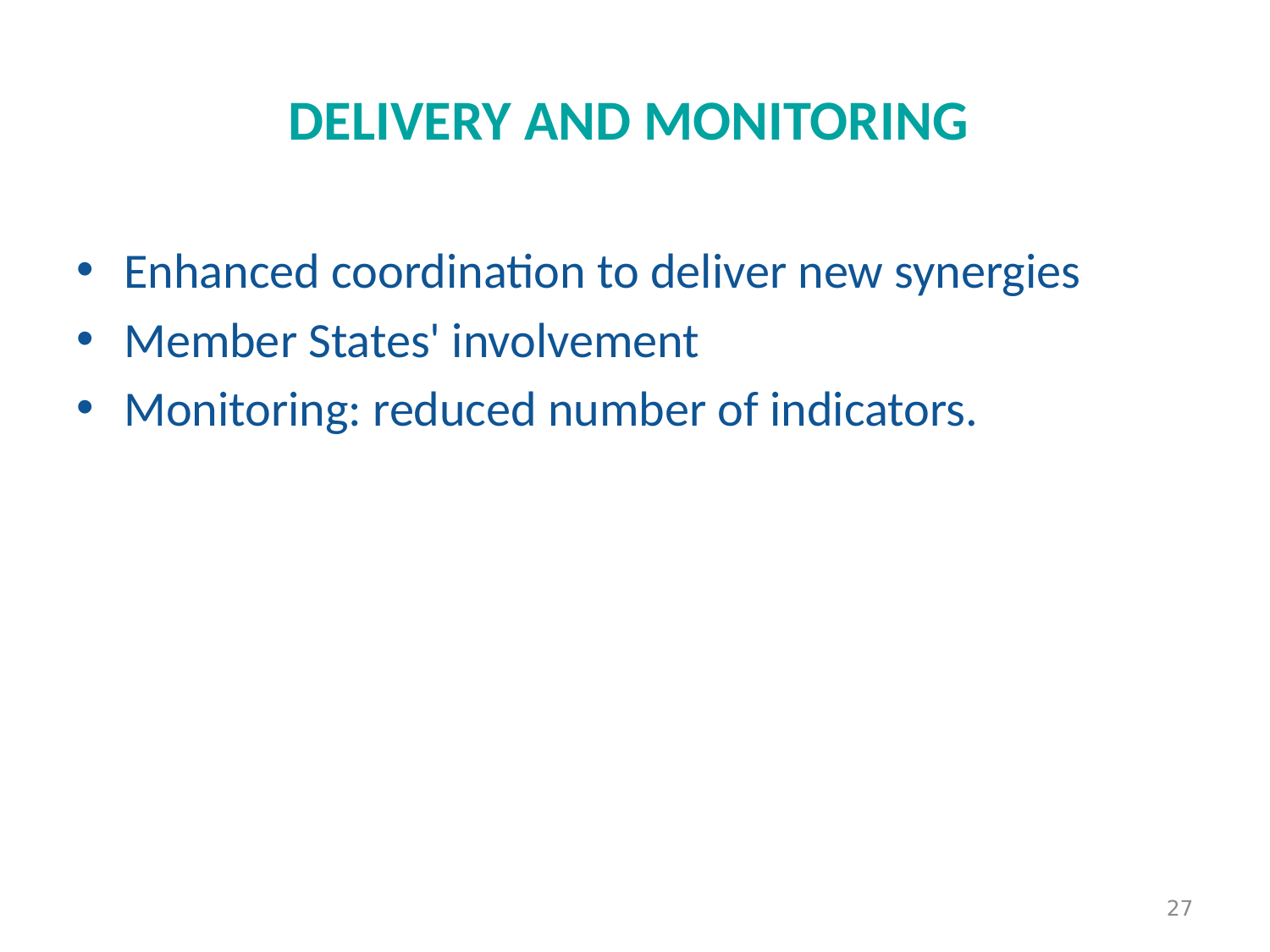

# Delivery and monitoring
Enhanced coordination to deliver new synergies
Member States' involvement
Monitoring: reduced number of indicators.

27